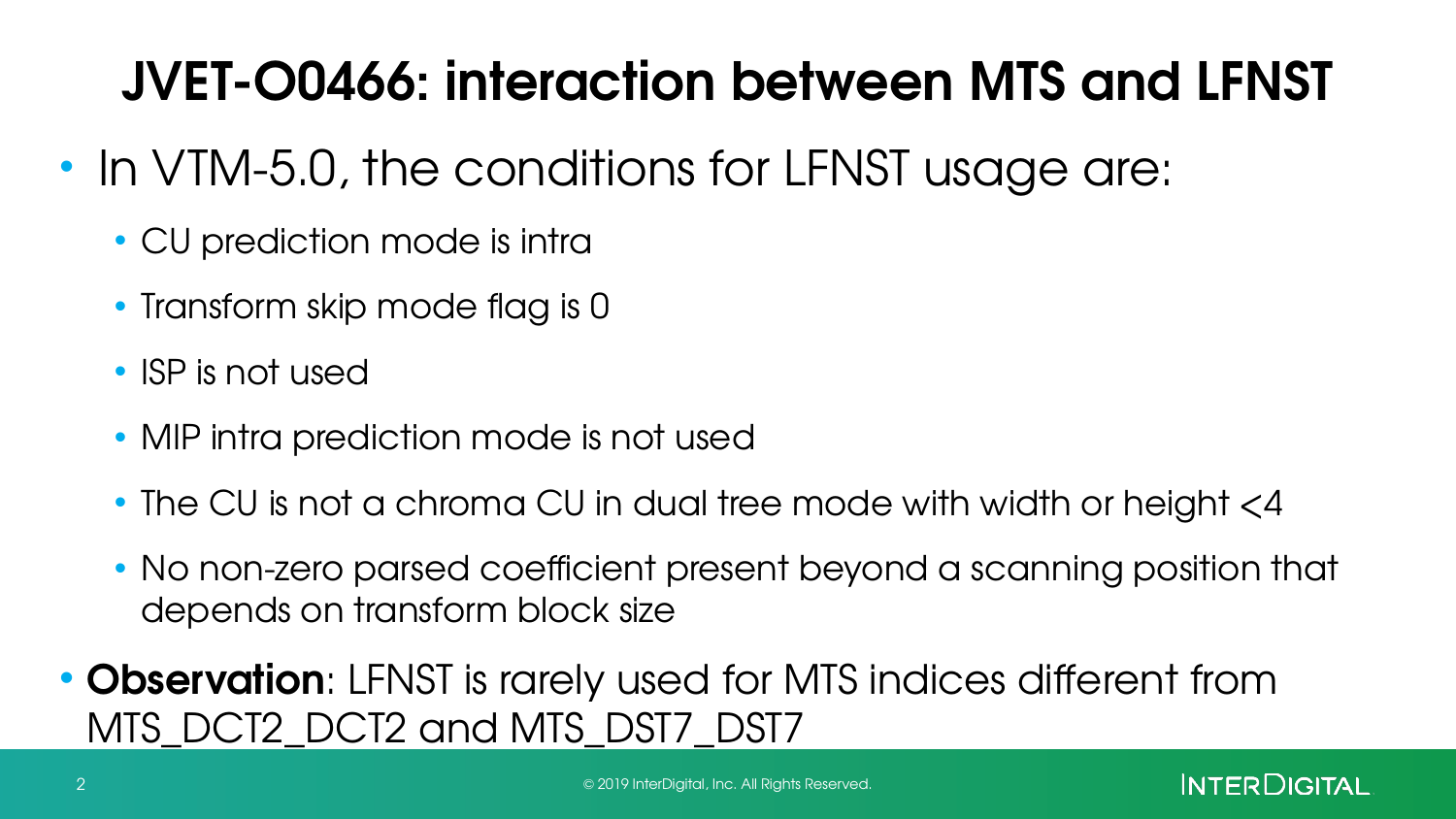

# JVET-O0466: interaction between MTS and LFNST
 In VTM-5.0, the conditions for LFNST usage are:
CU prediction mode is intra
Transform skip mode flag is 0
ISP is not used
MIP intra prediction mode is not used
The CU is not a chroma CU in dual tree mode with width or height <4
No non-zero parsed coefficient present beyond a scanning position that depends on transform block size
Observation: LFNST is rarely used for MTS indices different from MTS_DCT2_DCT2 and MTS_DST7_DST7
2
© 2019 InterDigital, Inc. All Rights Reserved.